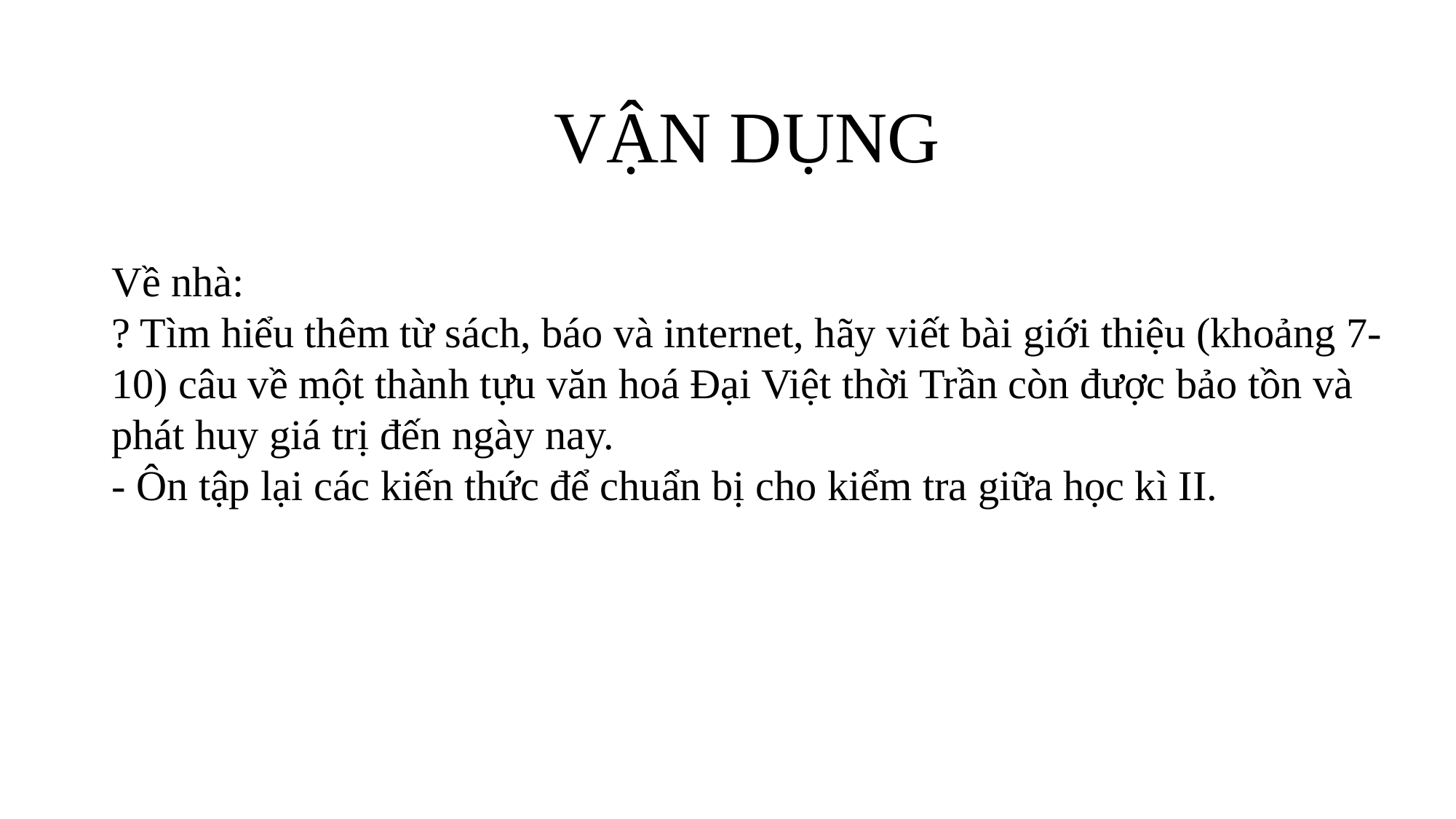

VẬN DỤNG
Về nhà:
? Tìm hiểu thêm từ sách, báo và internet, hãy viết bài giới thiệu (khoảng 7-10) câu về một thành tựu văn hoá Đại Việt thời Trần còn được bảo tồn và phát huy giá trị đến ngày nay.
- Ôn tập lại các kiến thức để chuẩn bị cho kiểm tra giữa học kì II.